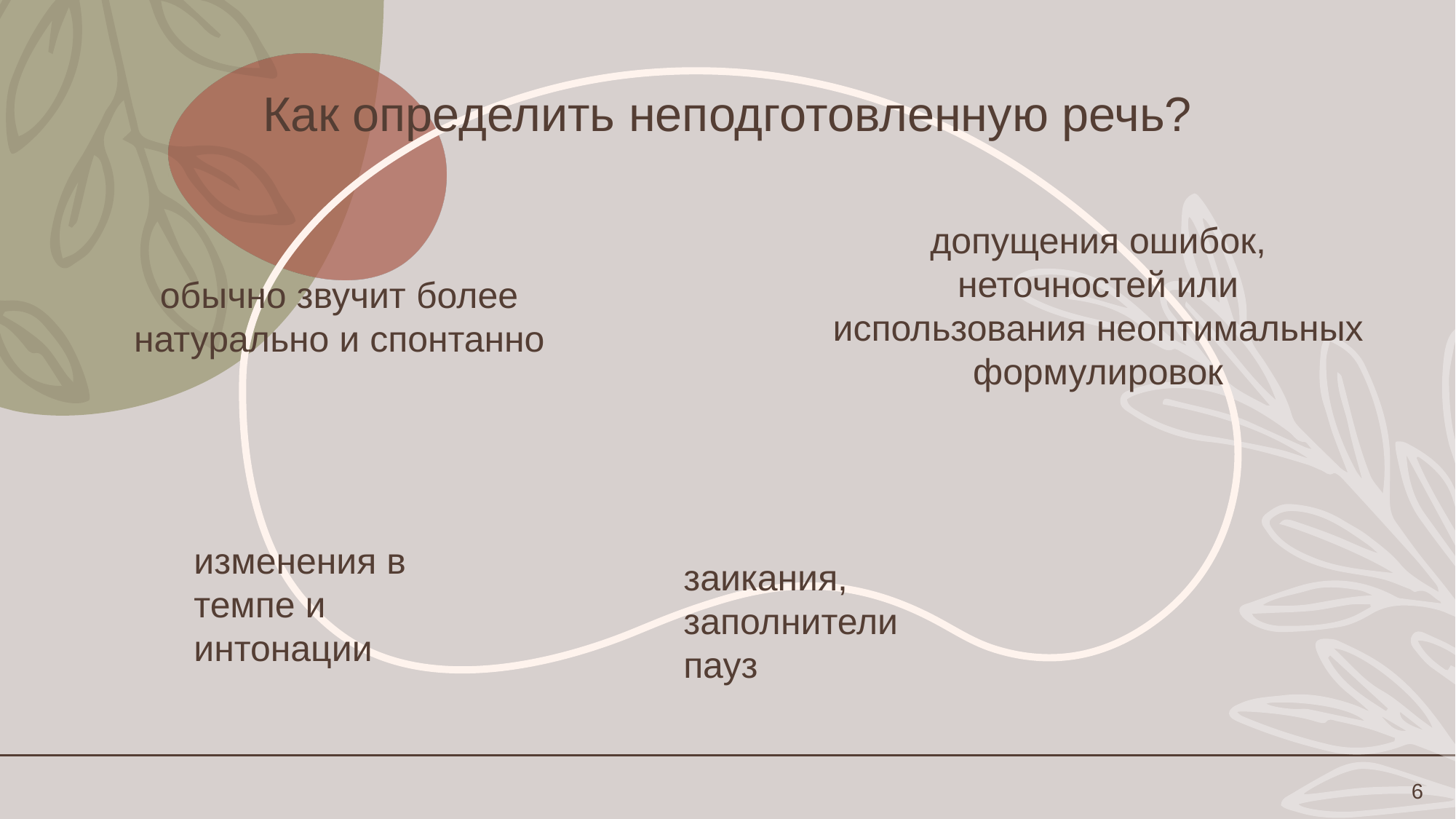

# Как определить неподготовленную речь?
допущения ошибок, неточностей или использования неоптимальных формулировок

обычно звучит более натурально и спонтанно

изменения в темпе и интонации

заикания, заполнители пауз
6